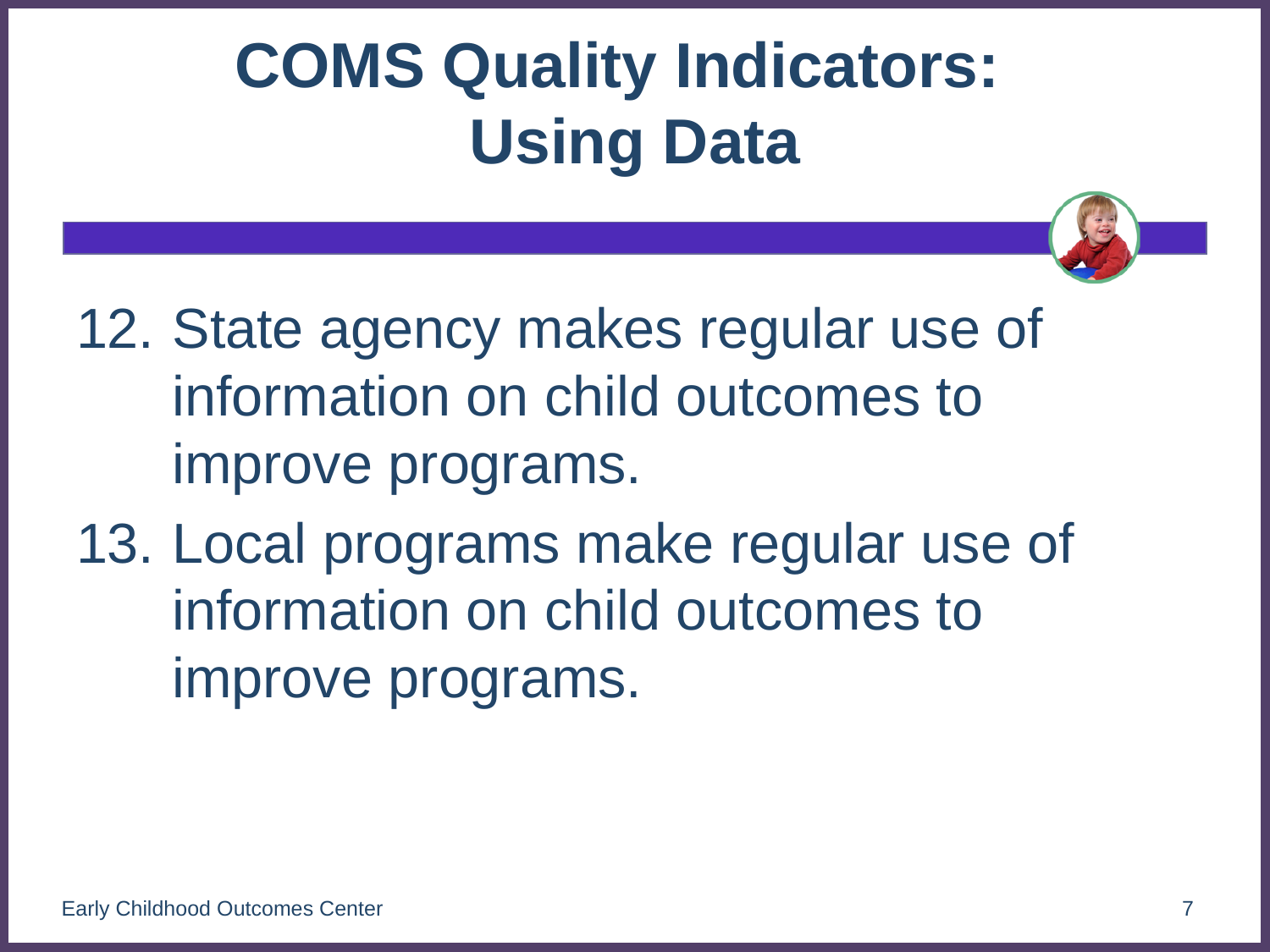

# COMS Quality Indicators: Using Data
12.	State agency makes regular use of information on child outcomes to improve programs.
13.	Local programs make regular use of information on child outcomes to improve programs.

Early Childhood Outcomes Center
7